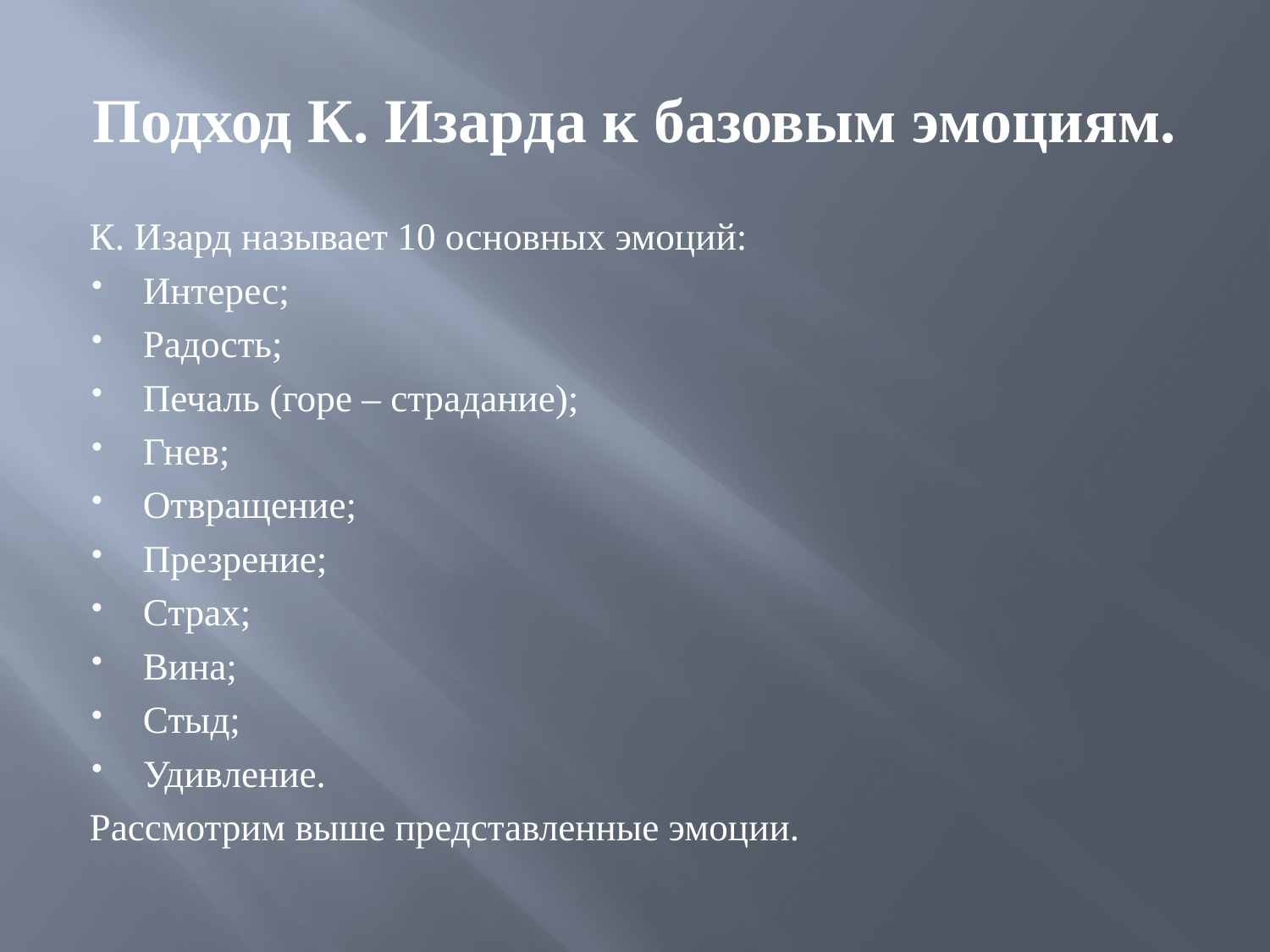

# Подход К. Изарда к базовым эмоциям.
К. Изард называет 10 основных эмоций:
Интерес;
Радость;
Печаль (горе – страдание);
Гнев;
Отвращение;
Презрение;
Страх;
Вина;
Стыд;
Удивление.
Рассмотрим выше представленные эмоции.